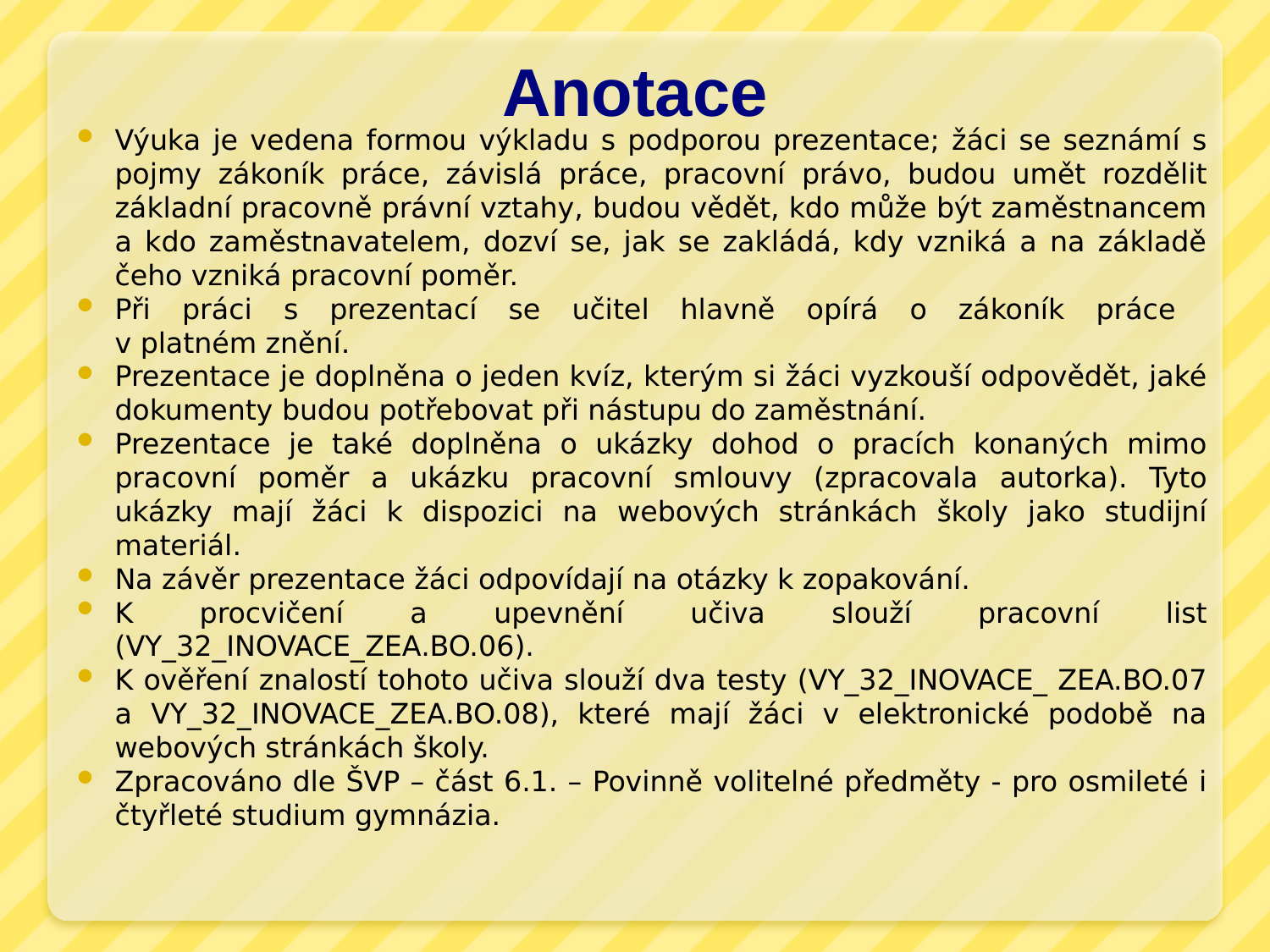

# Anotace
Výuka je vedena formou výkladu s podporou prezentace; žáci se seznámí s pojmy zákoník práce, závislá práce, pracovní právo, budou umět rozdělit základní pracovně právní vztahy, budou vědět, kdo může být zaměstnancem a kdo zaměstnavatelem, dozví se, jak se zakládá, kdy vzniká a na základě čeho vzniká pracovní poměr.
Při práci s prezentací se učitel hlavně opírá o zákoník práce
v platném znění.
Prezentace je doplněna o jeden kvíz, kterým si žáci vyzkouší odpovědět, jaké dokumenty budou potřebovat při nástupu do zaměstnání.
Prezentace je také doplněna o ukázky dohod o pracích konaných mimo pracovní poměr a ukázku pracovní smlouvy (zpracovala autorka). Tyto ukázky mají žáci k dispozici na webových stránkách školy jako studijní materiál.
Na závěr prezentace žáci odpovídají na otázky k zopakování.
K procvičení a upevnění učiva slouží pracovní list (VY_32_INOVACE_ZEA.BO.06).
K ověření znalostí tohoto učiva slouží dva testy (VY_32_INOVACE_ ZEA.BO.07 a VY_32_INOVACE_ZEA.BO.08), které mají žáci v elektronické podobě na webových stránkách školy.
Zpracováno dle ŠVP – část 6.1. – Povinně volitelné předměty - pro osmileté i čtyřleté studium gymnázia.